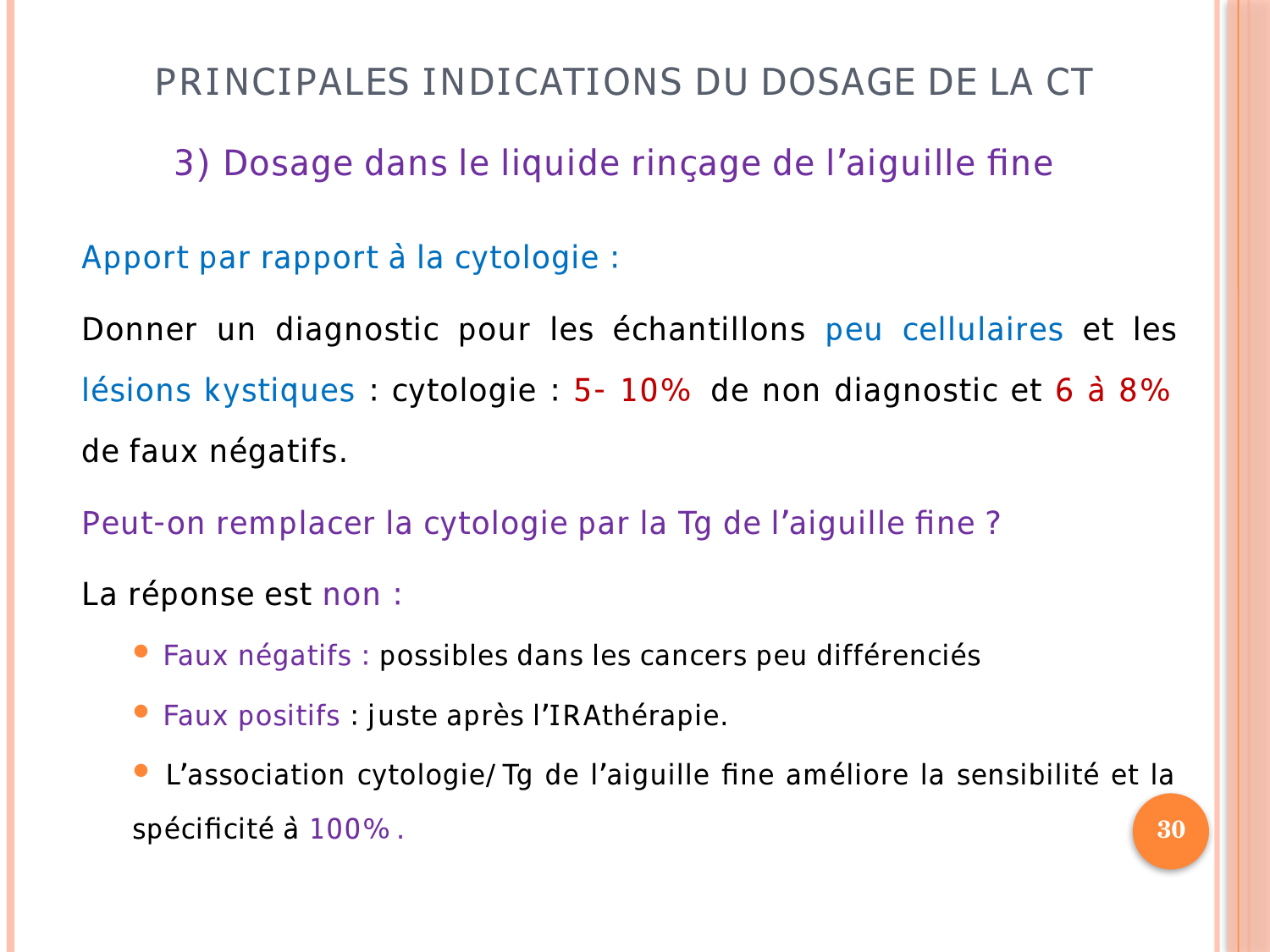

# Principales indications du dosage de la CT
3) Dosage dans le liquide rinçage de l’aiguille fine
Apport par rapport à la cytologie :
Donner un diagnostic pour les échantillons peu cellulaires et les lésions kystiques : cytologie : 5- 10% de non diagnostic et 6 à 8% de faux négatifs.
Peut-on remplacer la cytologie par la Tg de l’aiguille fine ?
La réponse est non :
 Faux négatifs : possibles dans les cancers peu différenciés
 Faux positifs : juste après l’IRAthérapie.
 L’association cytologie/Tg de l’aiguille fine améliore la sensibilité et la spécificité à 100%.

30